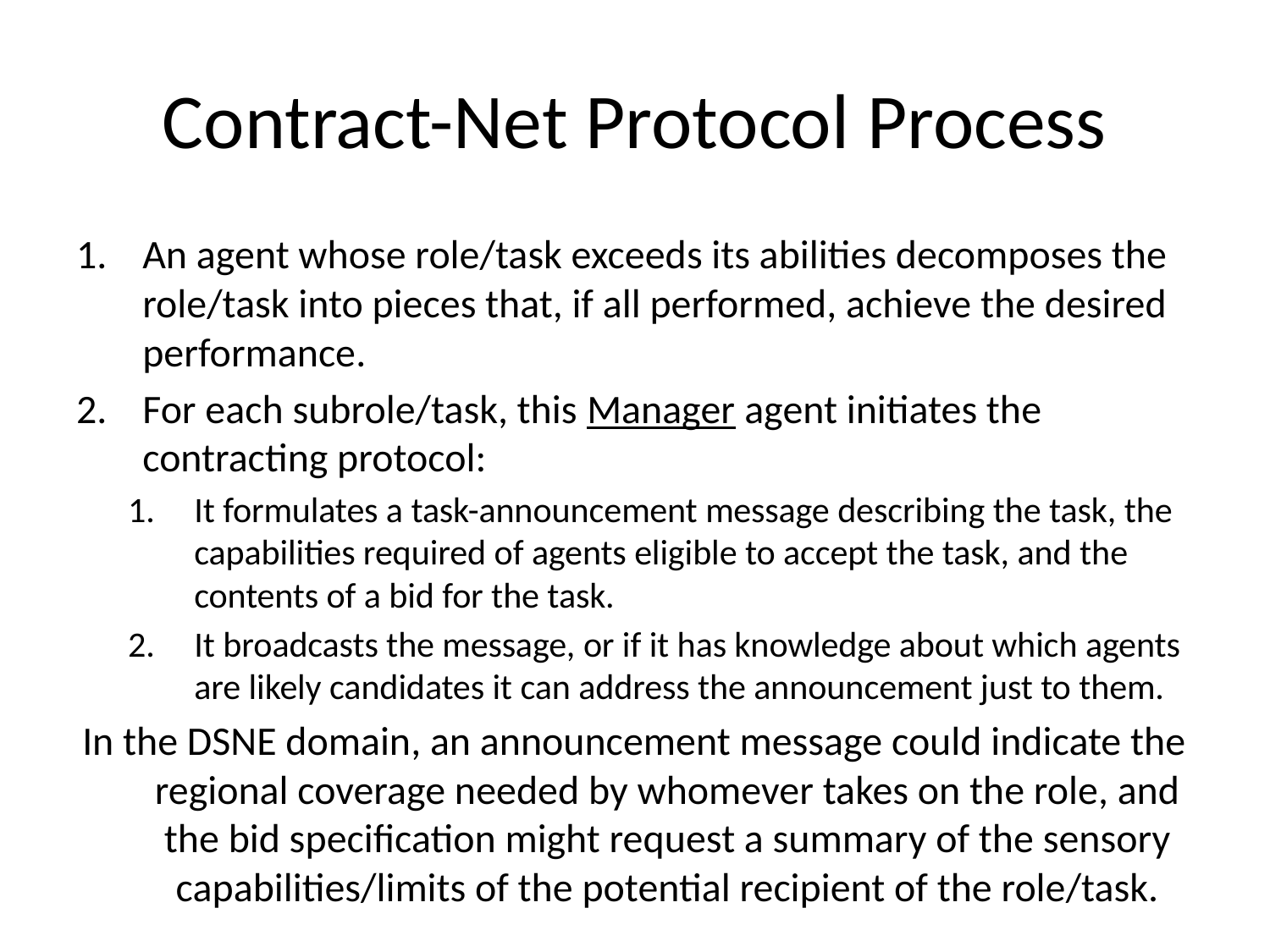

# Contract-Net Protocol Process
An agent whose role/task exceeds its abilities decomposes the role/task into pieces that, if all performed, achieve the desired performance.
For each subrole/task, this Manager agent initiates the contracting protocol:
It formulates a task-announcement message describing the task, the capabilities required of agents eligible to accept the task, and the contents of a bid for the task.
It broadcasts the message, or if it has knowledge about which agents are likely candidates it can address the announcement just to them.
In the DSNE domain, an announcement message could indicate the regional coverage needed by whomever takes on the role, and the bid specification might request a summary of the sensory capabilities/limits of the potential recipient of the role/task.